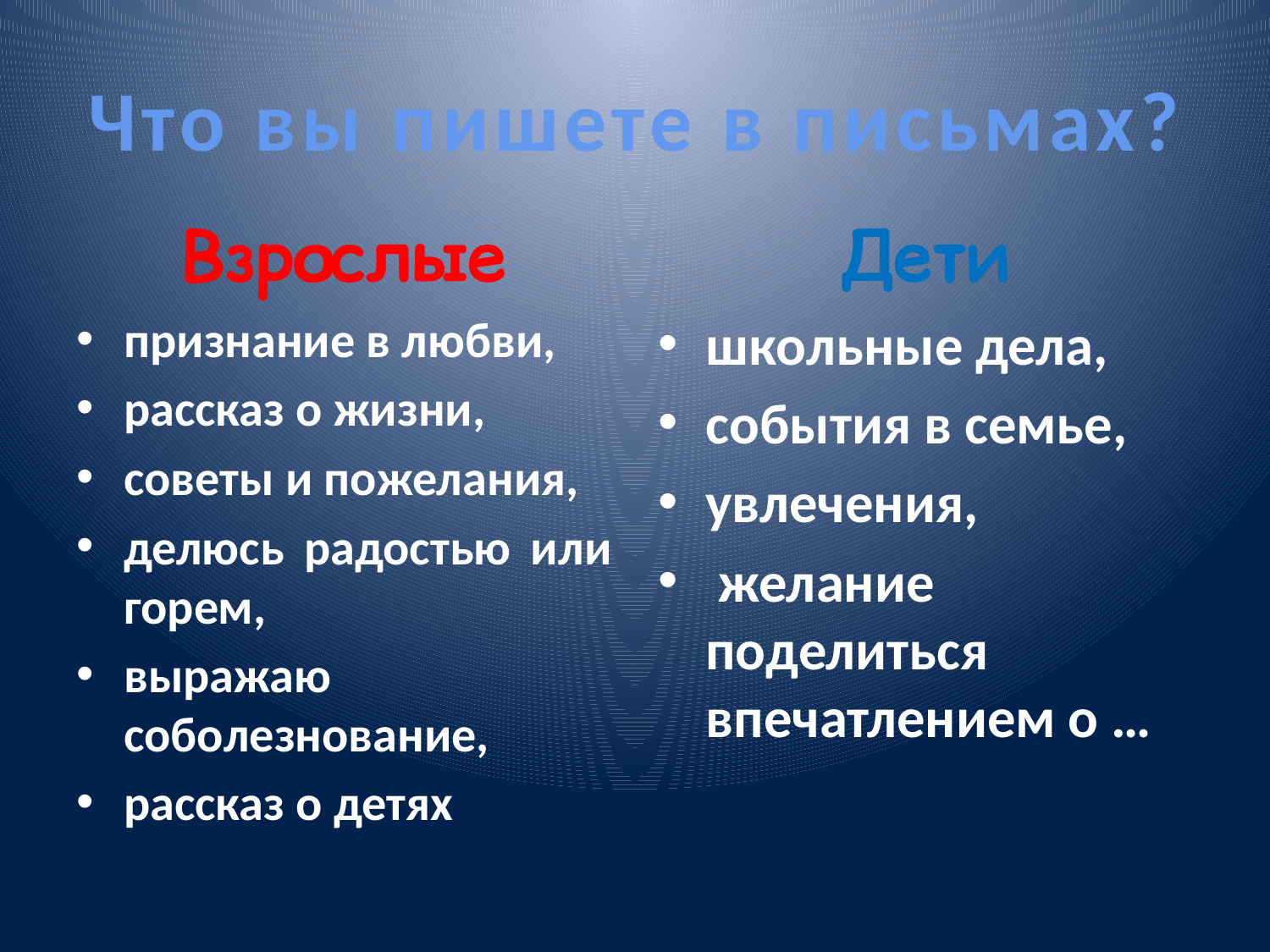

# Что вы пишете в письмах?
Взрослые
Дети
признание в любви,
рассказ о жизни,
советы и пожелания,
делюсь радостью или горем,
выражаю соболезнование,
рассказ о детях
школьные дела,
события в семье,
увлечения,
 желание поделиться впечатлением о …